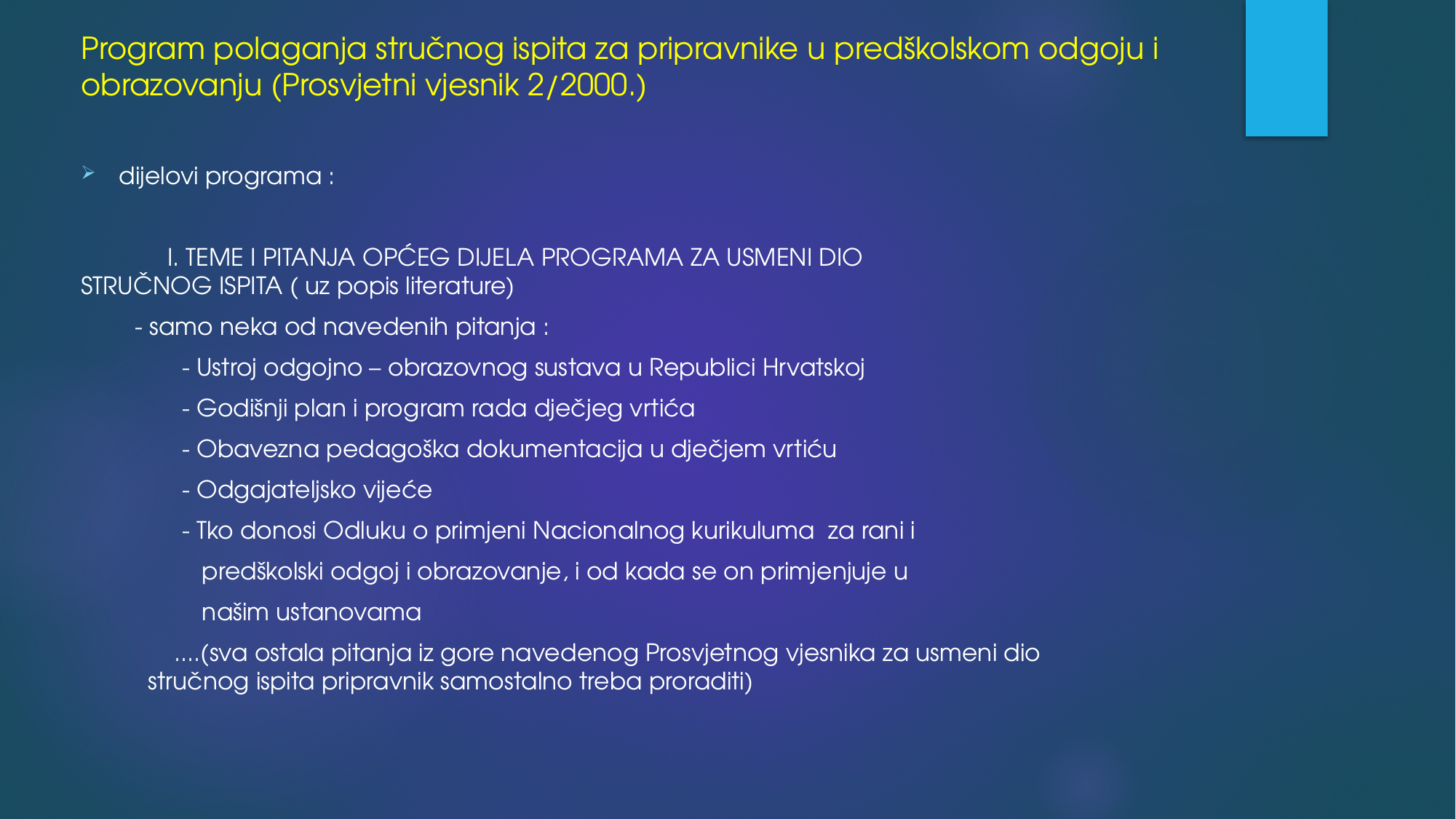

# Program polaganja stručnog ispita za pripravnike u predškolskom odgoju i obrazovanju (Prosvjetni vjesnik 2/2000.)
dijelovi programa :

	I. TEME I PITANJA OPĆEG DIJELA PROGRAMA ZA USMENI DIO 	   		  	STRUČNOG ISPITA ( uz popis literature)
        - samo neka od navedenih pitanja :
               - Ustroj odgojno – obrazovnog sustava u Republici Hrvatskoj
               - Godišnji plan i program rada dječjeg vrtića
               - Obavezna pedagoška dokumentacija u dječjem vrtiću
               - Odgajateljsko vijeće
               - Tko donosi Odluku o primjeni Nacionalnog kurikuluma  za rani i
                  predškolski odgoj i obrazovanje, i od kada se on primjenjuje u
                  našim ustanovama
		 ....(sva ostala pitanja iz gore navedenog Prosvjetnog vjesnika za usmeni dio 			            stručnog ispita pripravnik samostalno treba proraditi)